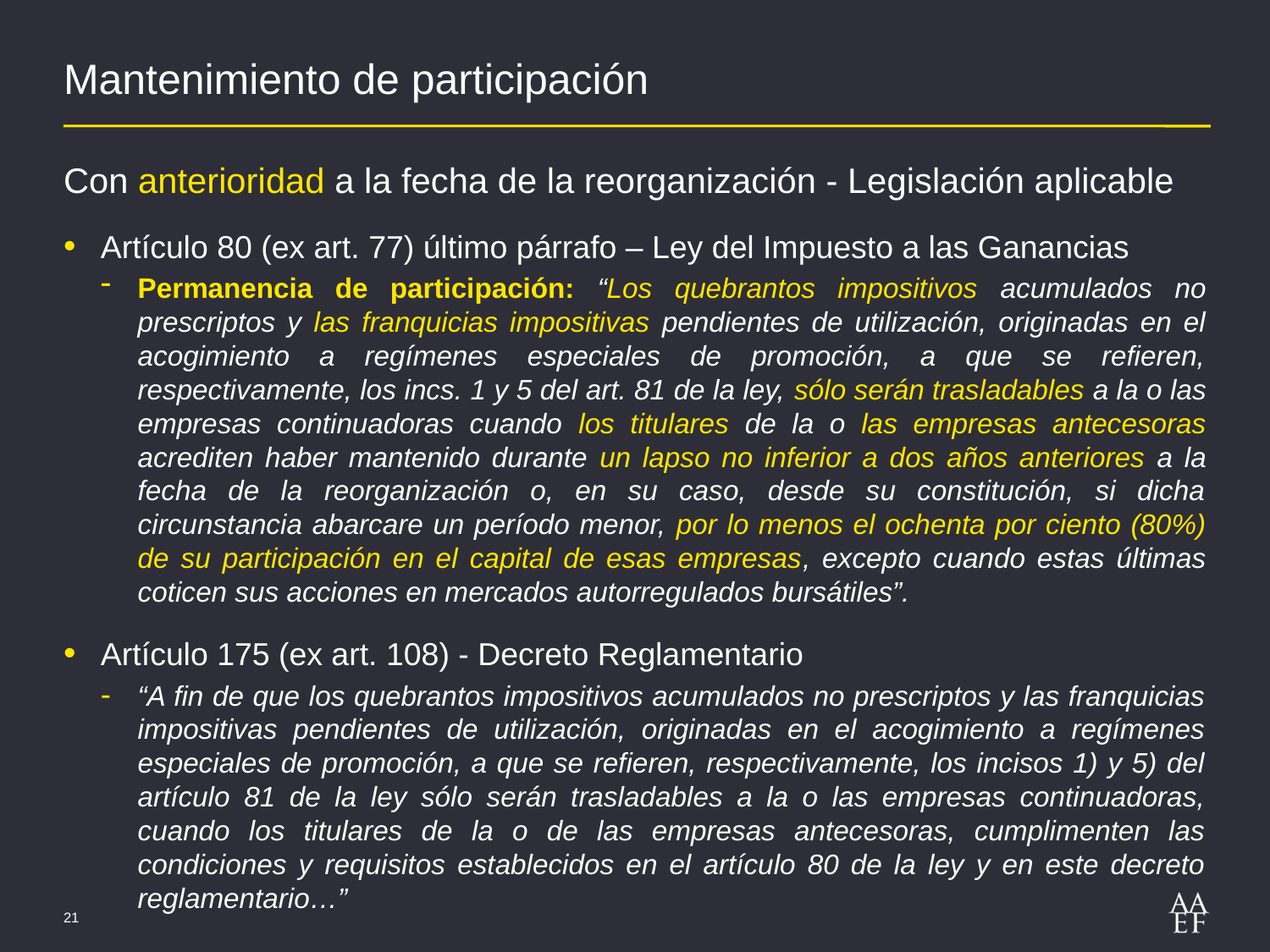

# Mantenimiento de participación
Con anterioridad a la fecha de la reorganización - Legislación aplicable

Artículo 80 (ex art. 77) último párrafo – Ley del Impuesto a las Ganancias
Permanencia de participación: “Los quebrantos impositivos acumulados no prescriptos y las franquicias impositivas pendientes de utilización, originadas en el acogimiento a regímenes especiales de promoción, a que se refieren, respectivamente, los incs. 1 y 5 del art. 81 de la ley, sólo serán trasladables a la o las empresas continuadoras cuando los titulares de la o las empresas antecesoras acrediten haber mantenido durante un lapso no inferior a dos años anteriores a la fecha de la reorganización o, en su caso, desde su constitución, si dicha circunstancia abarcare un período menor, por lo menos el ochenta por ciento (80%) de su participación en el capital de esas empresas, excepto cuando estas últimas coticen sus acciones en mercados autorregulados bursátiles”.

Artículo 175 (ex art. 108) - Decreto Reglamentario
“A fin de que los quebrantos impositivos acumulados no prescriptos y las franquicias impositivas pendientes de utilización, originadas en el acogimiento a regímenes especiales de promoción, a que se refieren, respectivamente, los incisos 1) y 5) del artículo 81 de la ley sólo serán trasladables a la o las empresas continuadoras, cuando los titulares de la o de las empresas antecesoras, cumplimenten las condiciones y requisitos establecidos en el artículo 80 de la ley y en este decreto reglamentario…”
21